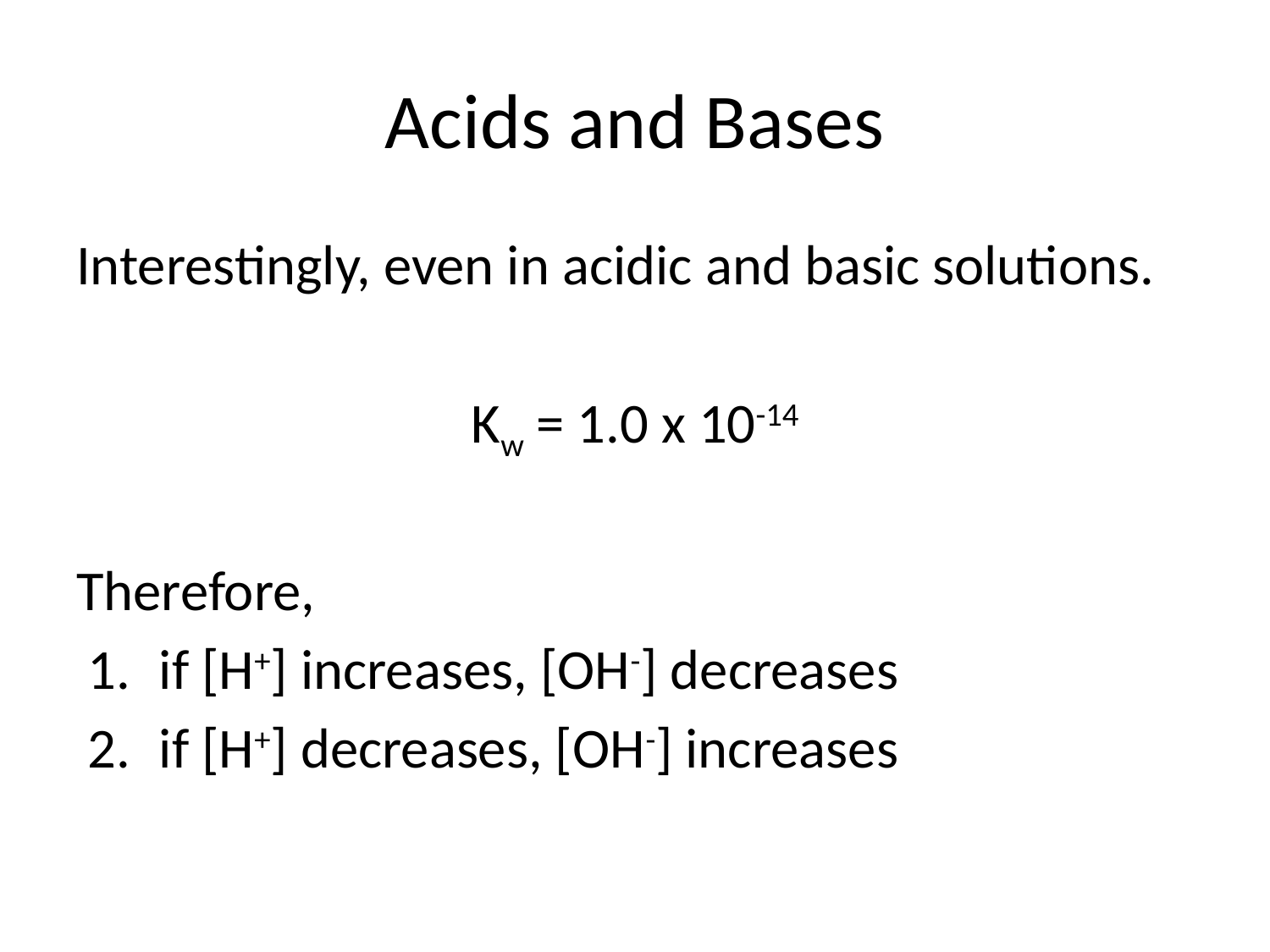

# Acids and Bases
Interestingly, even in acidic and basic solutions.

Kw = 1.0 x 10-14

Therefore,
if [H+] increases, [OH-] decreases
if [H+] decreases, [OH-] increases